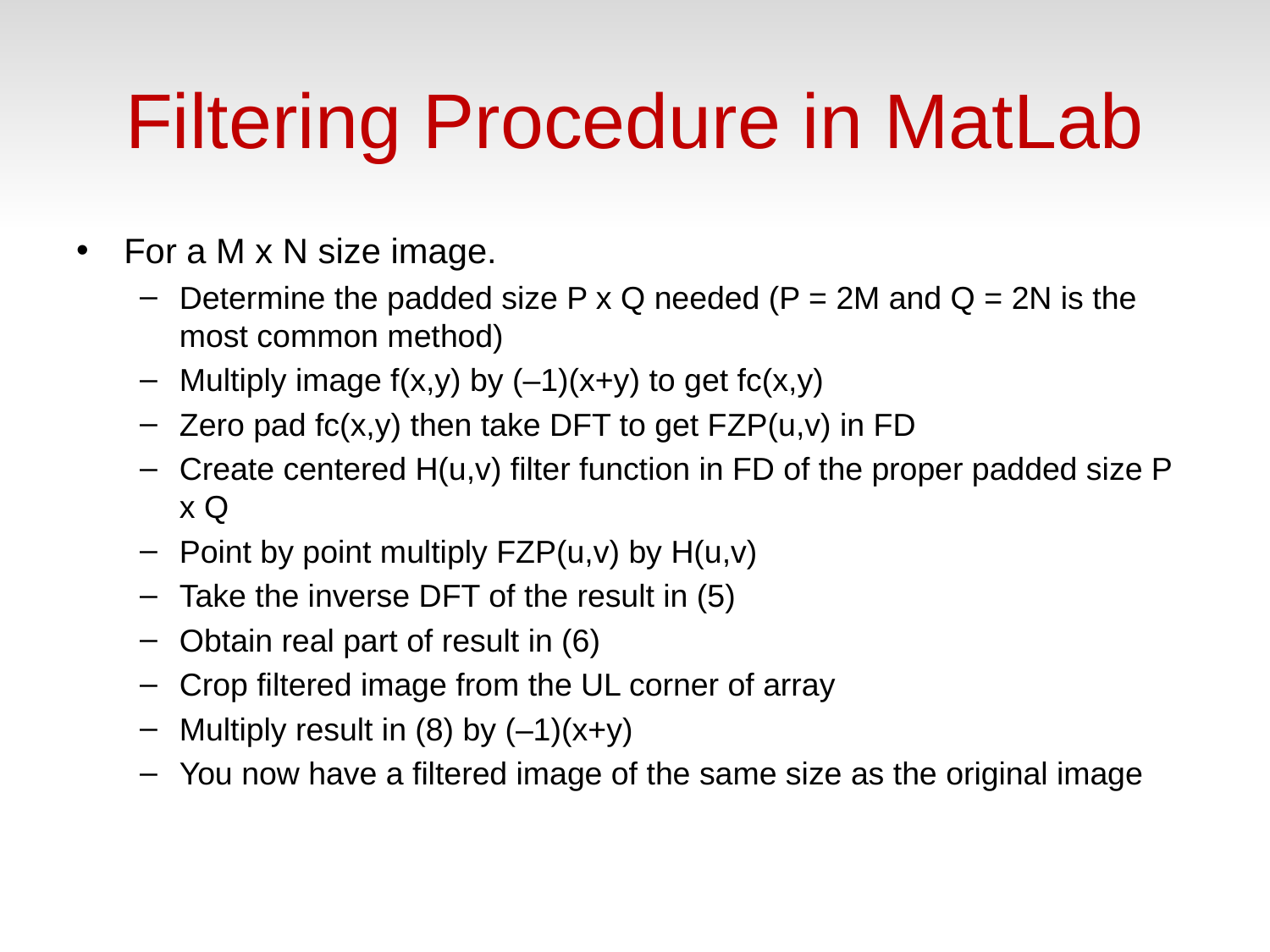

# Filtering Procedure in MatLab
For a M x N size image.
Determine the padded size P x Q needed (P = 2M and Q = 2N is the most common method)
Multiply image f(x,y) by (–1)(x+y) to get fc(x,y)
Zero pad fc(x,y) then take DFT to get FZP(u,v) in FD
Create centered H(u,v) filter function in FD of the proper padded size P x Q
Point by point multiply FZP(u,v) by H(u,v)
Take the inverse DFT of the result in (5)
Obtain real part of result in (6)
Crop filtered image from the UL corner of array
Multiply result in (8) by (–1)(x+y)
You now have a filtered image of the same size as the original image